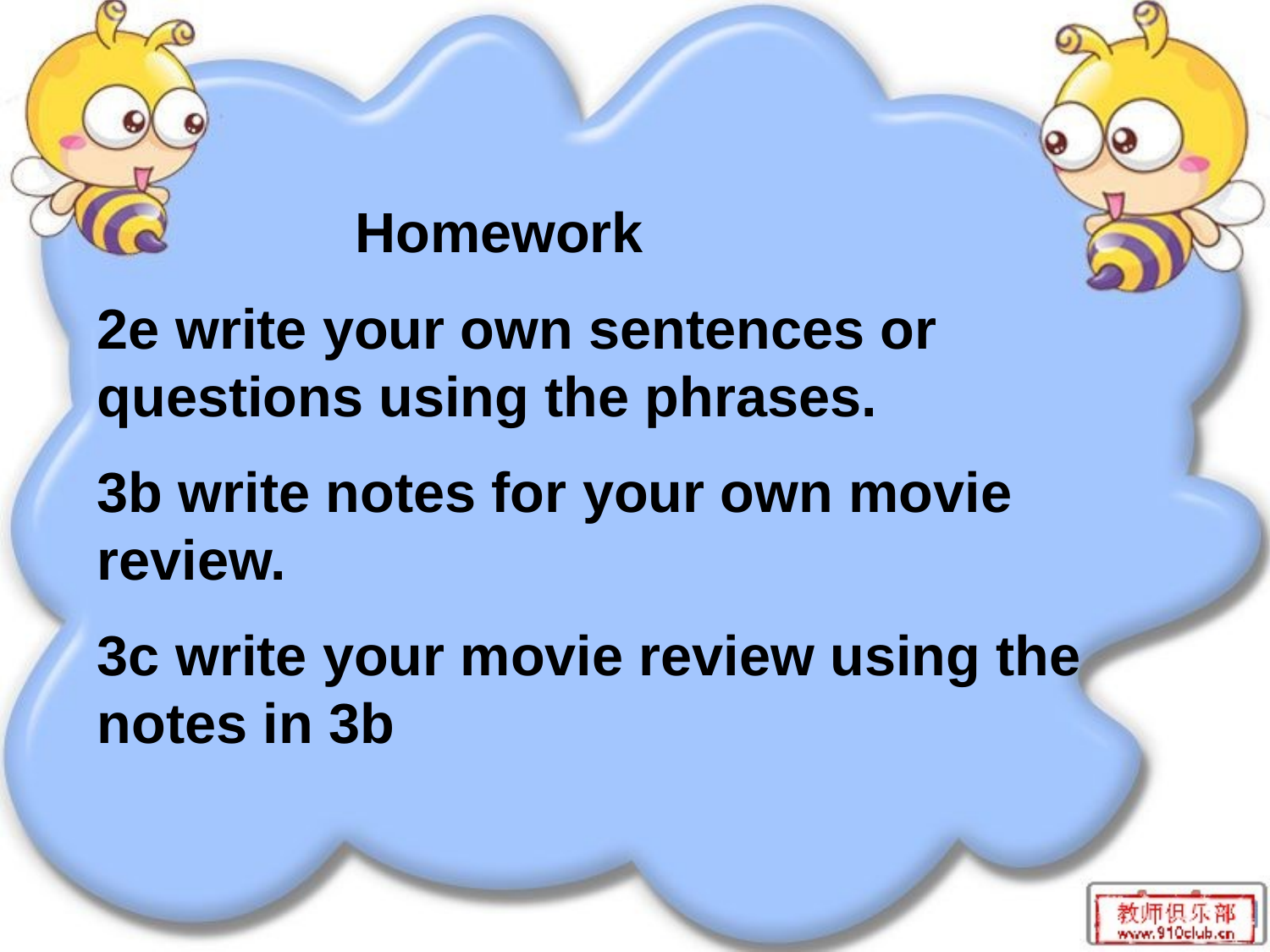

Homework
2e write your own sentences or          questions using the phrases.
3b write notes for your own movie review.
3c write your movie review using the notes in 3b